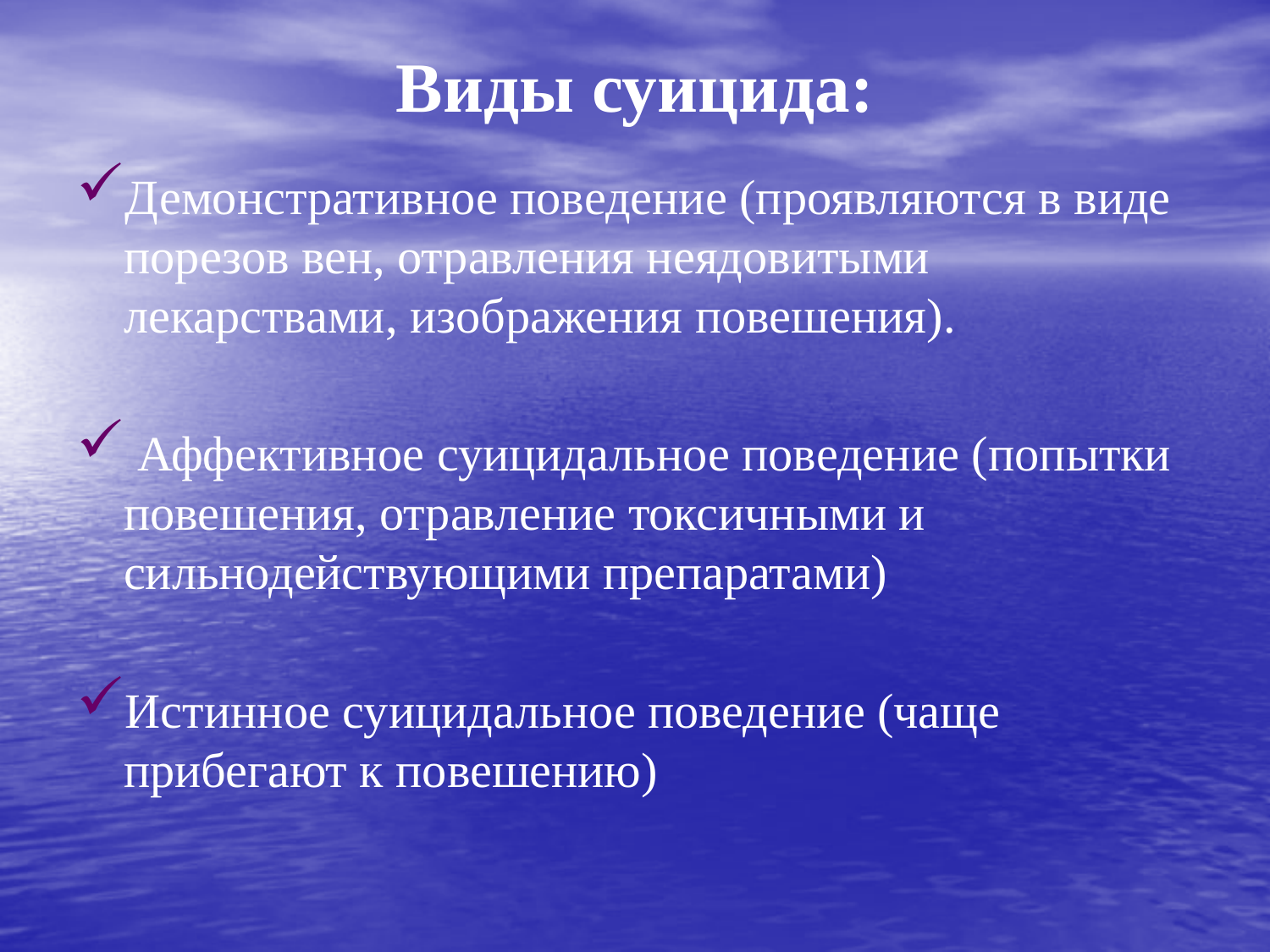

# Виды суицида:
Демонстративное поведение (проявляются в виде порезов вен, отравления неядовитыми лекарствами, изображения повешения).

 Аффективное суицидальное поведение (попытки повешения, отравление токсичными и сильнодействующими препаратами)

Истинное суицидальное поведение (чаще прибегают к повешению)